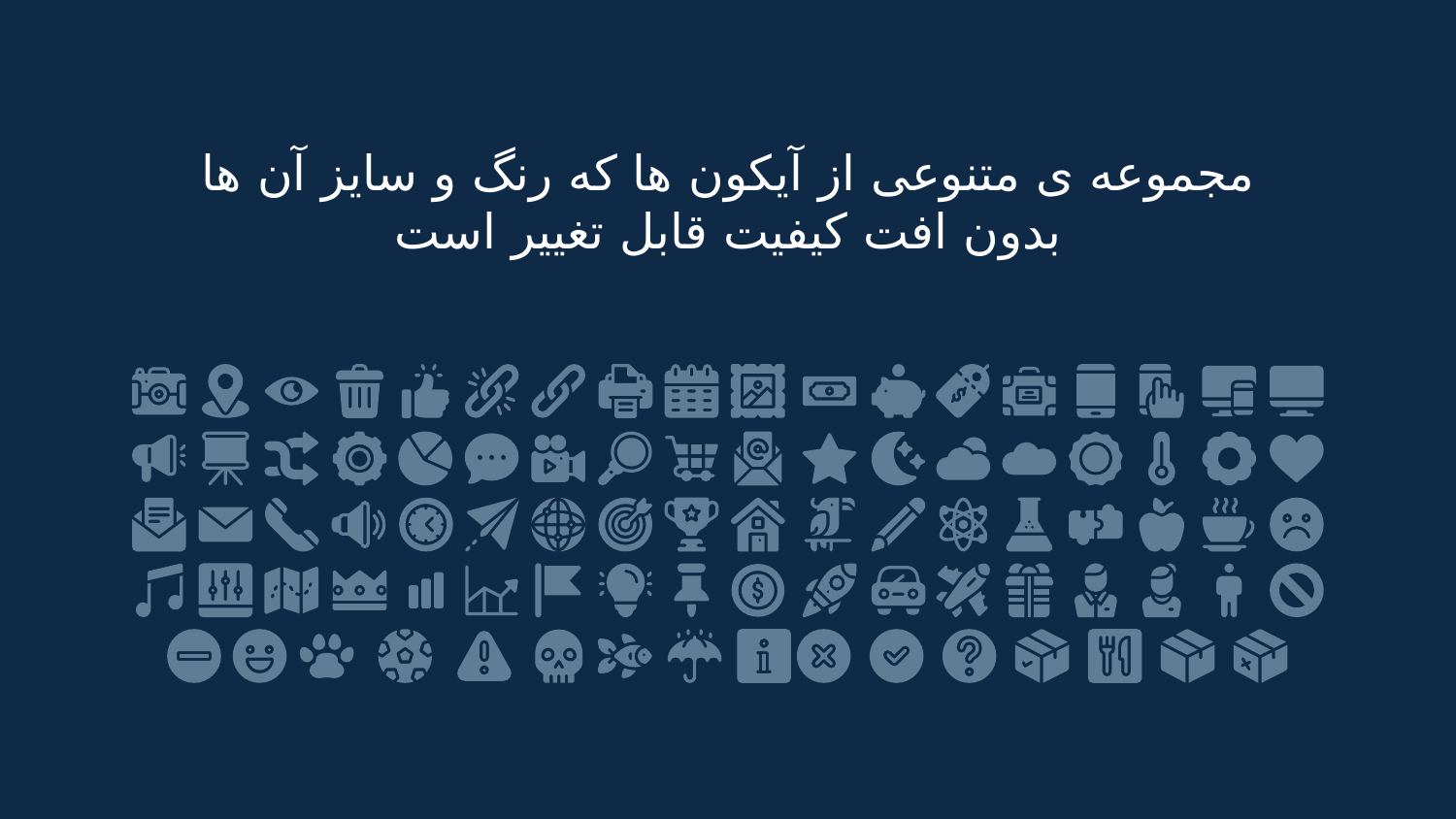

# مجموعه ی متنوعی از آیکون ها که رنگ و سایز آن ها بدون افت کیفیت قابل تغییر است